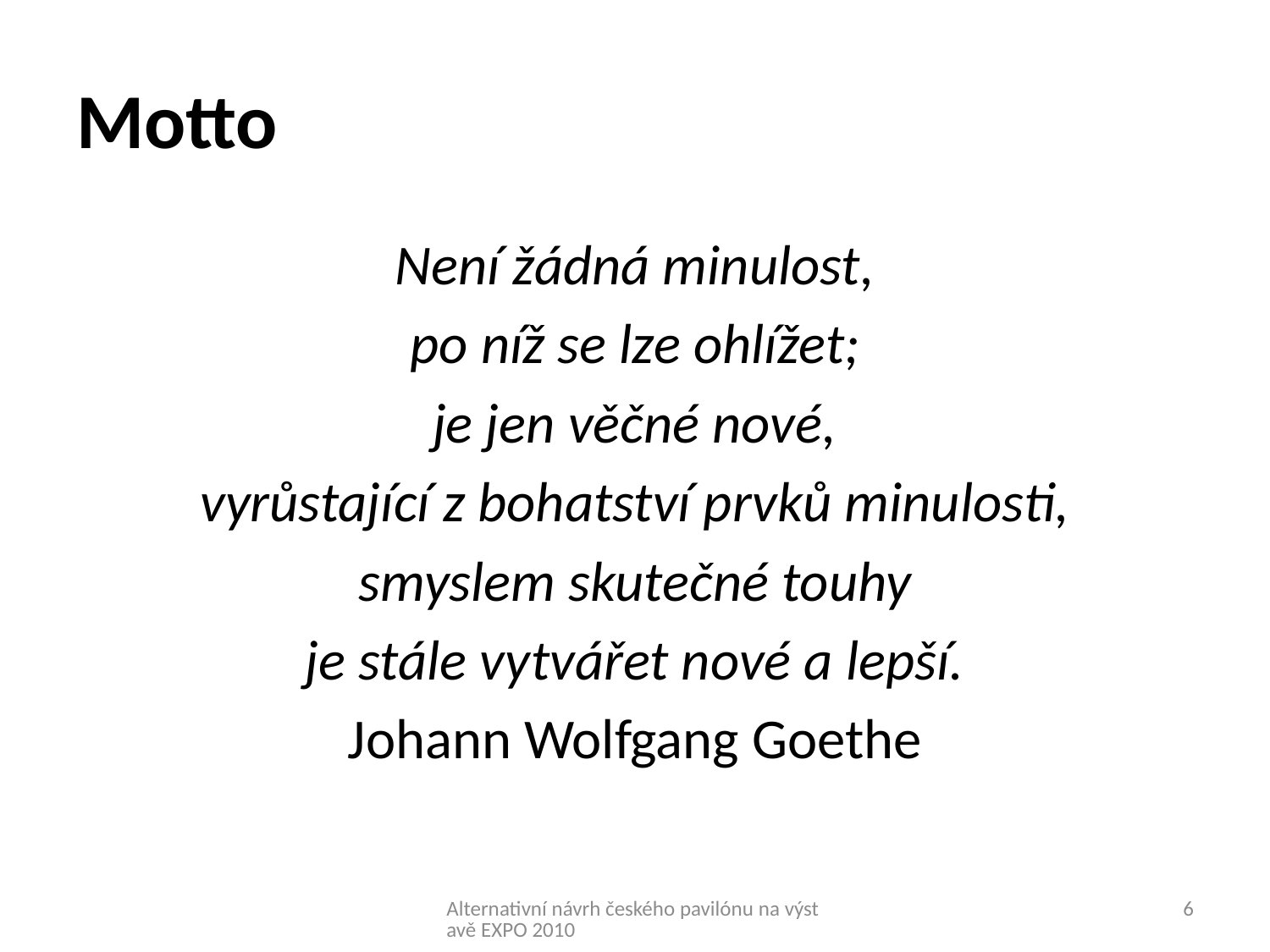

# Motto
Není žádná minulost,
po níž se lze ohlížet;
je jen věčné nové,
vyrůstající z bohatství prvků minulosti,
smyslem skutečné touhy
je stále vytvářet nové a lepší.
Johann Wolfgang Goethe
Alternativní návrh českého pavilónu na výstavě EXPO 2010
6